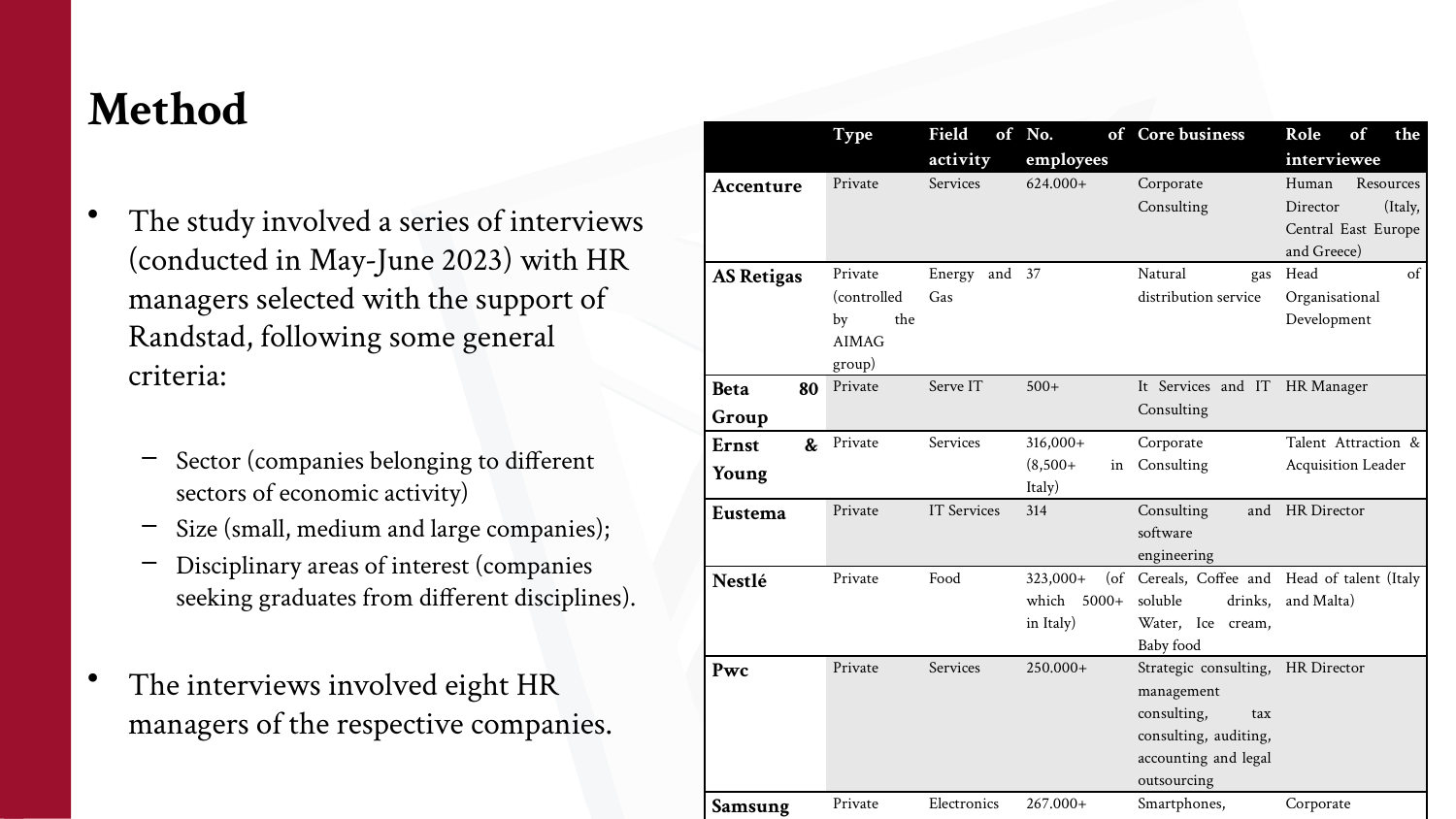

# Method
|  | Type | Field of activity | No. of employees | Core business | Role of the interviewee |
| --- | --- | --- | --- | --- | --- |
| Accenture | Private | Services | 624.000+ | Corporate Consulting | Human Resources Director (Italy, Central East Europe and Greece) |
| AS Retigas | Private (controlled by the AIMAG group) | Energy and Gas | 37 | Natural gas distribution service | Head of Organisational Development |
| Beta 80 Group | Private | Serve IT | 500+ | It Services and IT Consulting | HR Manager |
| Ernst & Young | Private | Services | 316,000+ (8,500+ in Italy) | Corporate Consulting | Talent Attraction & Acquisition Leader |
| Eustema | Private | IT Services | 314 | Consulting and software engineering | HR Director |
| Nestlé | Private | Food | 323,000+ (of which 5000+ in Italy) | Cereals, Coffee and soluble drinks, Water, Ice cream, Baby food | Head of talent (Italy and Malta) |
| Pwc | Private | Services | 250.000+ | Strategic consulting, management consulting, tax consulting, auditing, accounting and legal outsourcing | HR Director |
| Samsung | Private | Electronics and Informatics | 267.000+ | Smartphones, Tablets, computers, household appliances, TVs | Corporate Citizenship Manager |
The study involved a series of interviews (conducted in May-June 2023) with HR managers selected with the support of Randstad, following some general criteria:

Sector (companies belonging to different sectors of economic activity)
Size (small, medium and large companies);
Disciplinary areas of interest (companies seeking graduates from different disciplines).

The interviews involved eight HR managers of the respective companies.